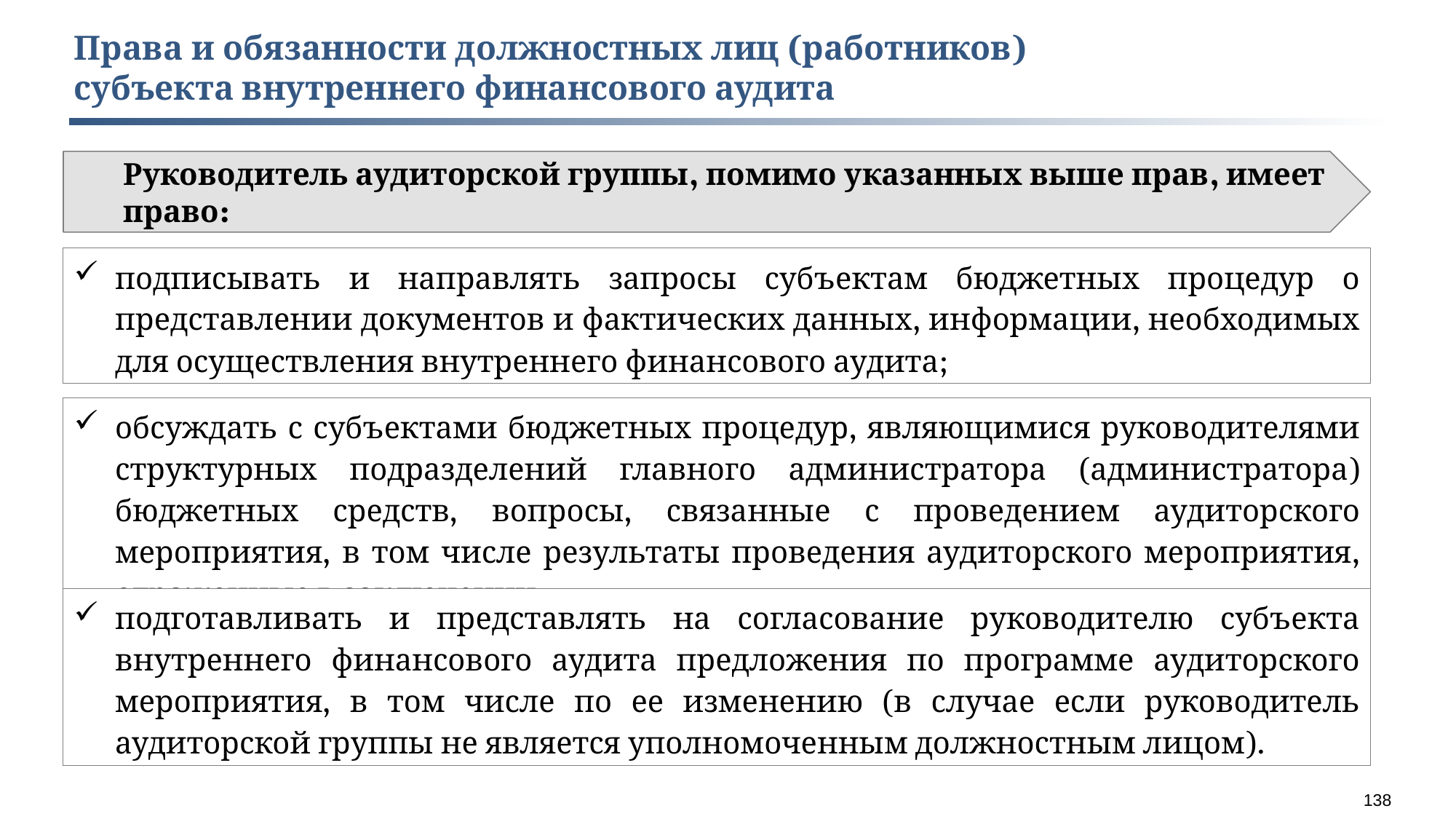

Права и обязанности должностных лиц (работников)
субъекта внутреннего финансового аудита
Руководитель аудиторской группы, помимо указанных выше прав, имеет право:
подписывать и направлять запросы субъектам бюджетных процедур о представлении документов и фактических данных, информации, необходимых для осуществления внутреннего финансового аудита;
обсуждать с субъектами бюджетных процедур, являющимися руководителями структурных подразделений главного администратора (администратора) бюджетных средств, вопросы, связанные с проведением аудиторского мероприятия, в том числе результаты проведения аудиторского мероприятия, отраженные в заключении;
подготавливать и представлять на согласование руководителю субъекта внутреннего финансового аудита предложения по программе аудиторского мероприятия, в том числе по ее изменению (в случае если руководитель аудиторской группы не является уполномоченным должностным лицом).